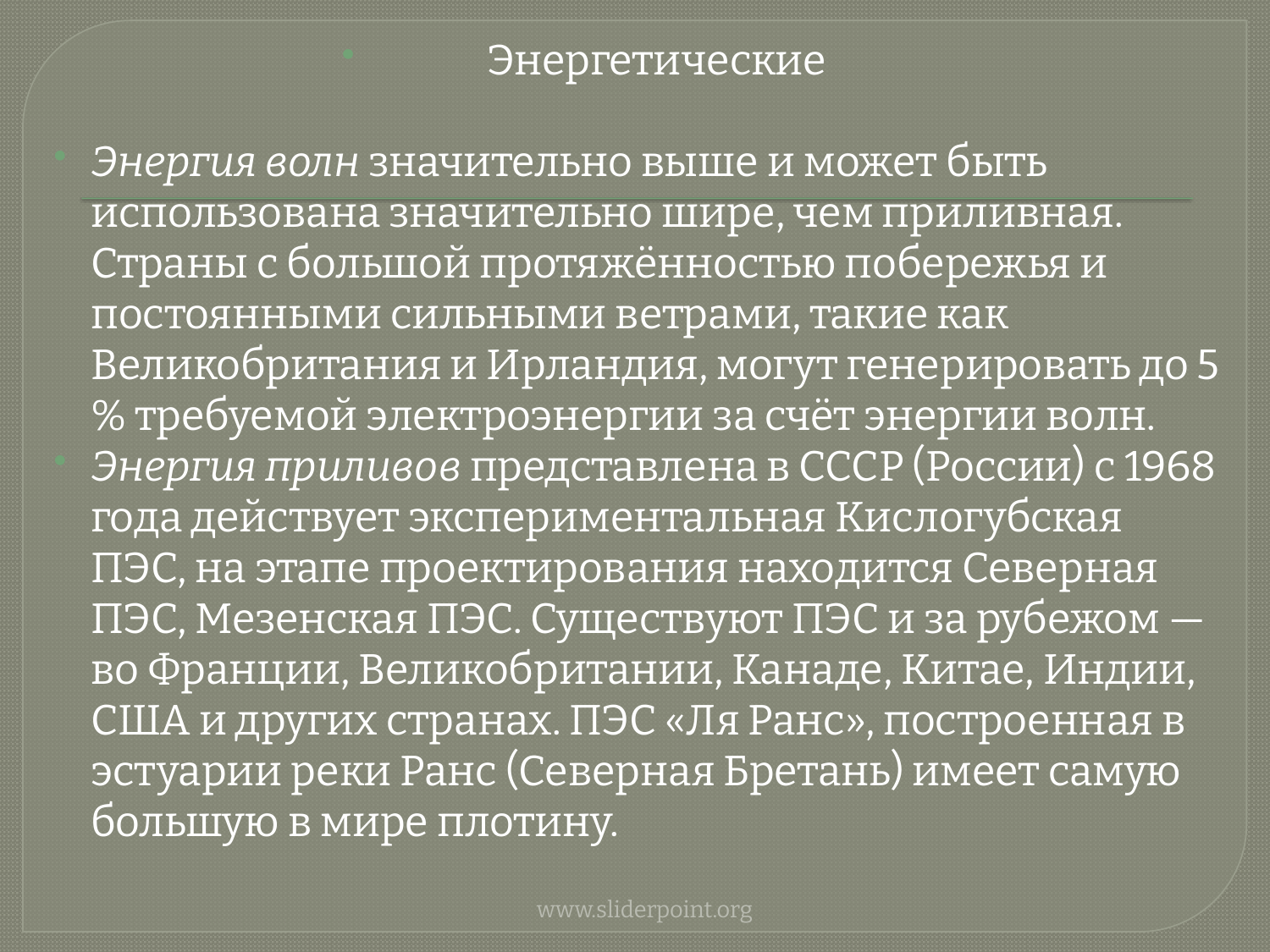

Энергетические

Энергия волн значительно выше и может быть использована значительно шире, чем приливная. Страны с большой протяжённостью побережья и постоянными сильными ветрами, такие как Великобритания и Ирландия, могут генерировать до 5 % требуемой электроэнергии за счёт энергии волн.
Энергия приливов представлена в СССР (России) c 1968 года действует экспериментальная Кислогубская ПЭС, на этапе проектирования находится Северная ПЭС, Мезенская ПЭС. Существуют ПЭС и за рубежом — во Франции, Великобритании, Канаде, Китае, Индии, США и других странах. ПЭС «Ля Ранс», построенная в эстуарии реки Ранс (Северная Бретань) имеет самую большую в мире плотину.

www.sliderpoint.org